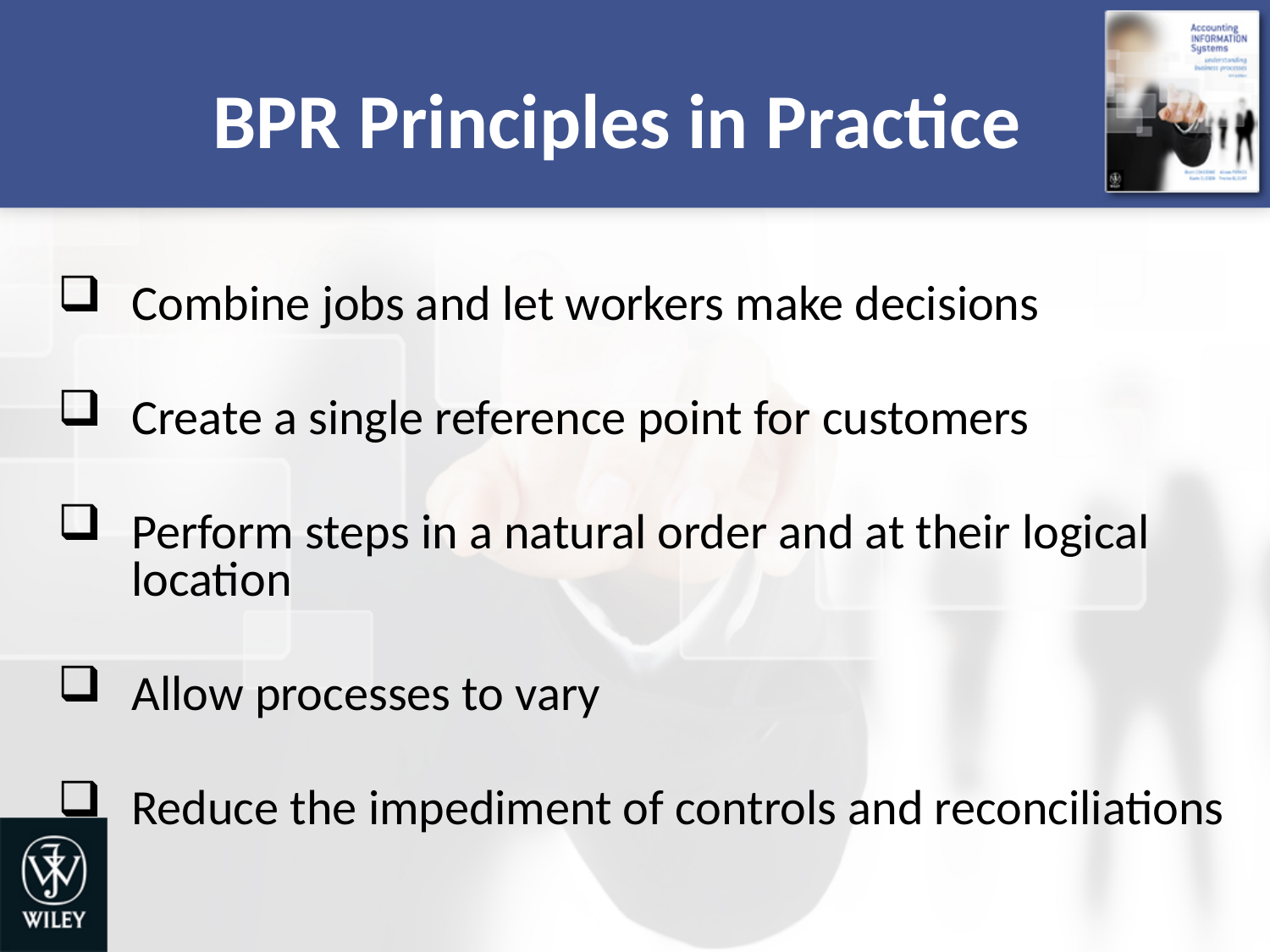

# BPR Principles in Practice
Combine jobs and let workers make decisions

Create a single reference point for customers

Perform steps in a natural order and at their logical location

Allow processes to vary

Reduce the impediment of controls and reconciliations